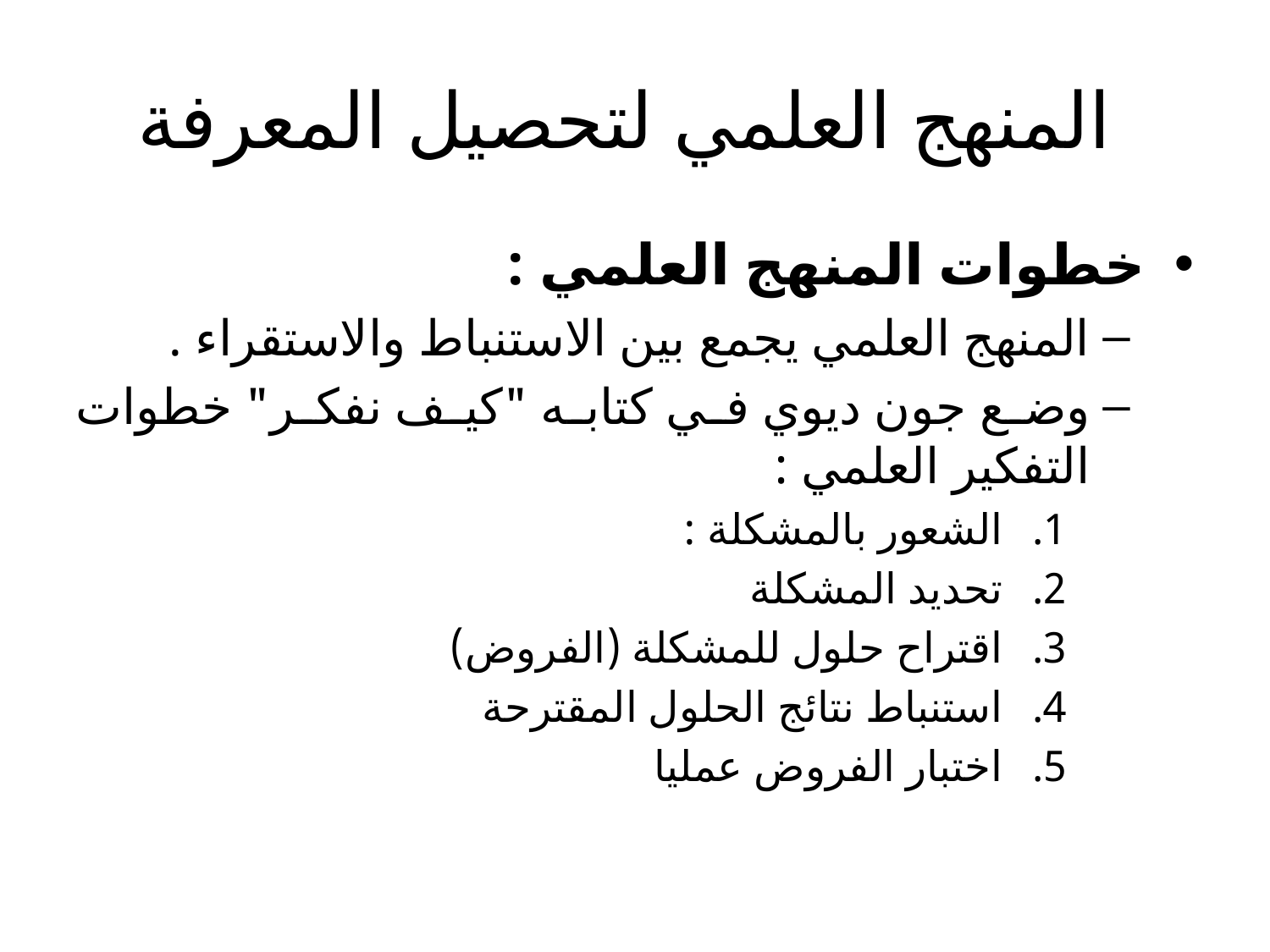

# المنهج العلمي لتحصيل المعرفة
خطوات المنهج العلمي :
المنهج العلمي يجمع بين الاستنباط والاستقراء .
وضع جون ديوي في كتابه "كيف نفكر" خطوات التفكير العلمي :
الشعور بالمشكلة :
تحديد المشكلة
اقتراح حلول للمشكلة (الفروض)
استنباط نتائج الحلول المقترحة
اختبار الفروض عمليا